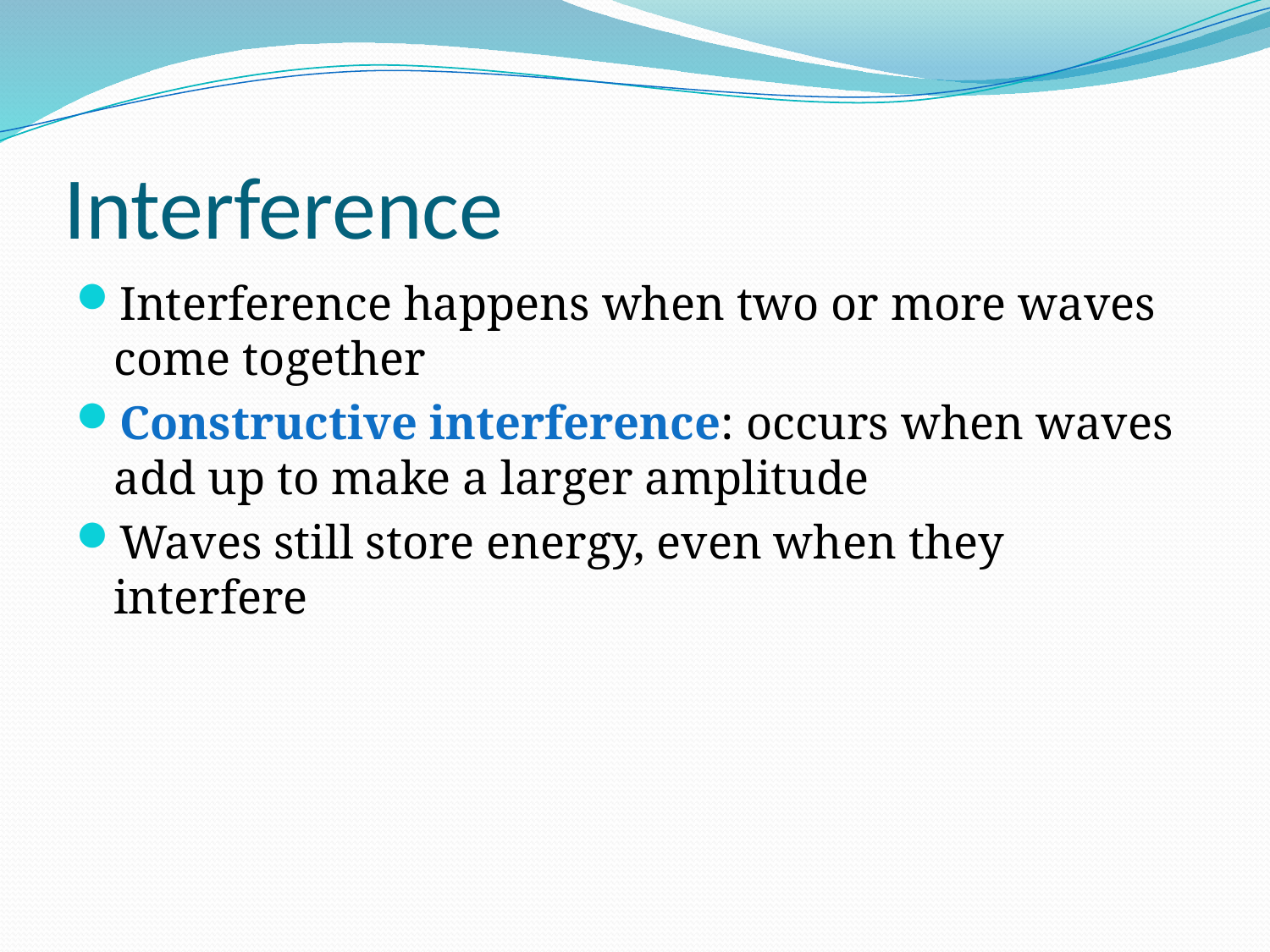

# Interference
Interference happens when two or more waves come together
Constructive interference: occurs when waves add up to make a larger amplitude
Waves still store energy, even when they interfere